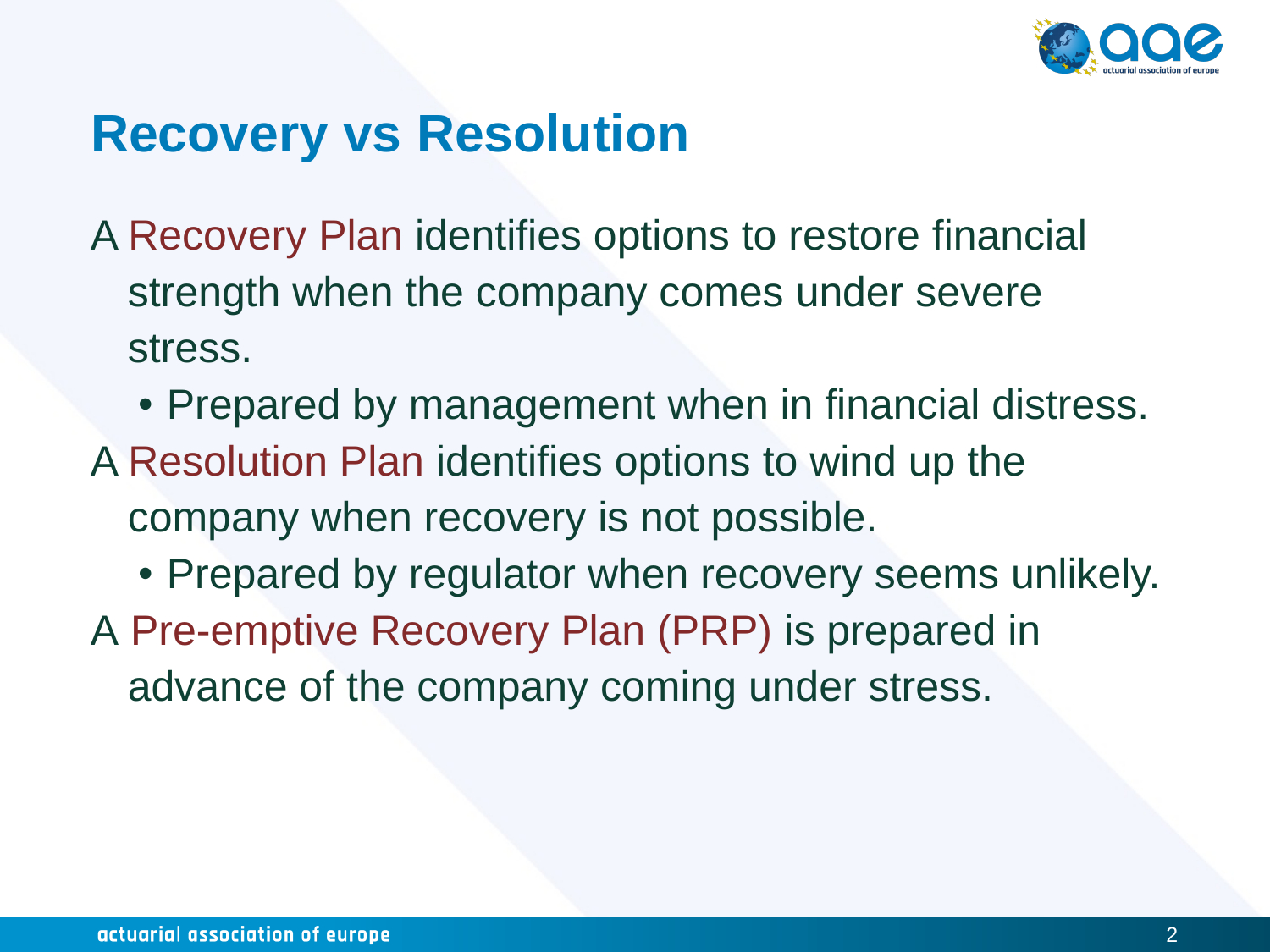

# Recovery vs Resolution
A Recovery Plan identifies options to restore financial strength when the company comes under severe stress.
Prepared by management when in financial distress.
A Resolution Plan identifies options to wind up the company when recovery is not possible.
Prepared by regulator when recovery seems unlikely.
A Pre-emptive Recovery Plan (PRP) is prepared in advance of the company coming under stress.
2